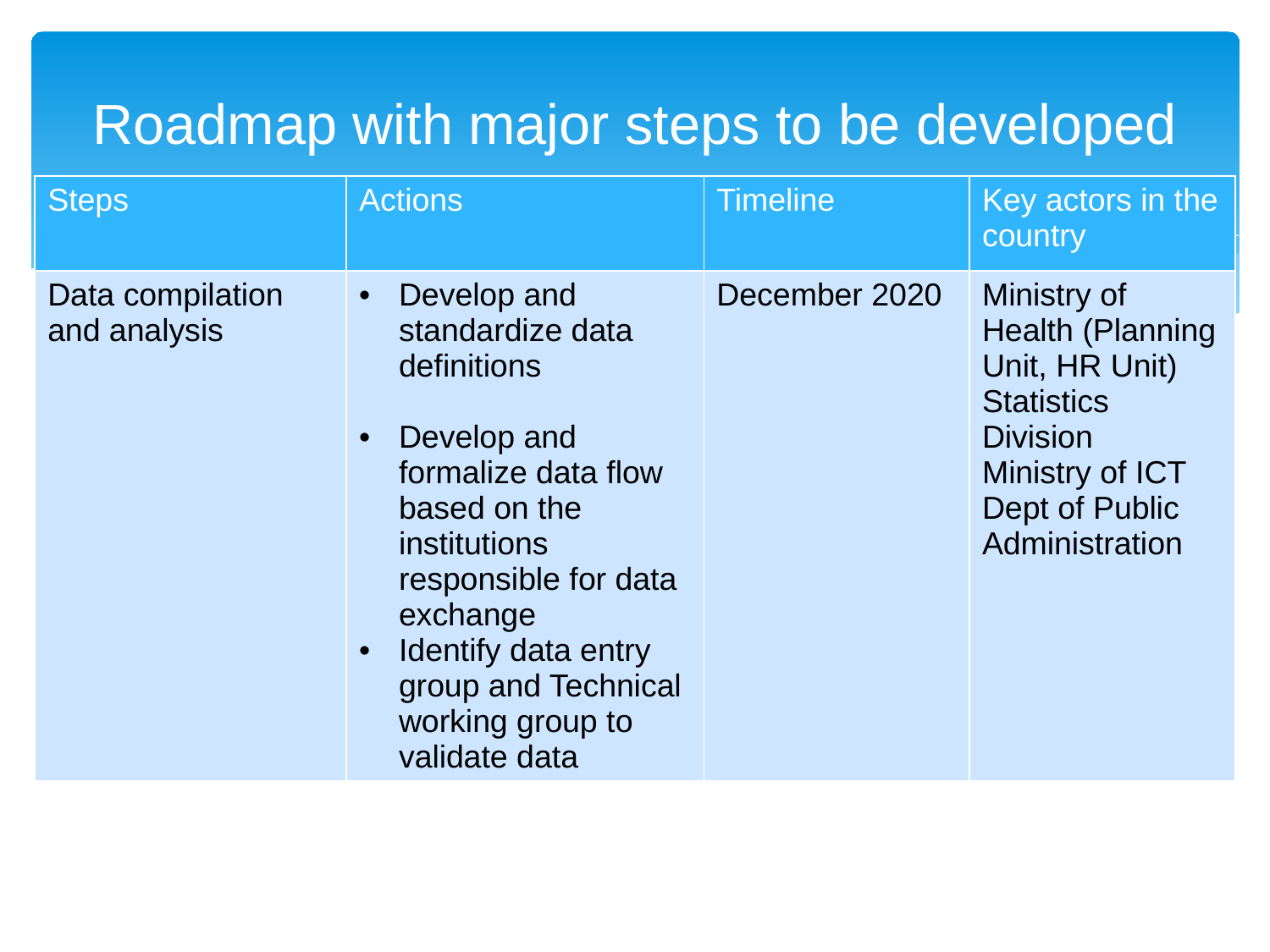

# Roadmap with major steps to be developed
| Steps | Actions | Timeline | Key actors in the country |
| --- | --- | --- | --- |
| Data compilation and analysis | Develop and standardize data definitions Develop and formalize data flow based on the institutions responsible for data exchange Identify data entry group and Technical working group to validate data | December 2020 | Ministry of Health (Planning Unit, HR Unit) Statistics Division Ministry of ICT Dept of Public Administration |